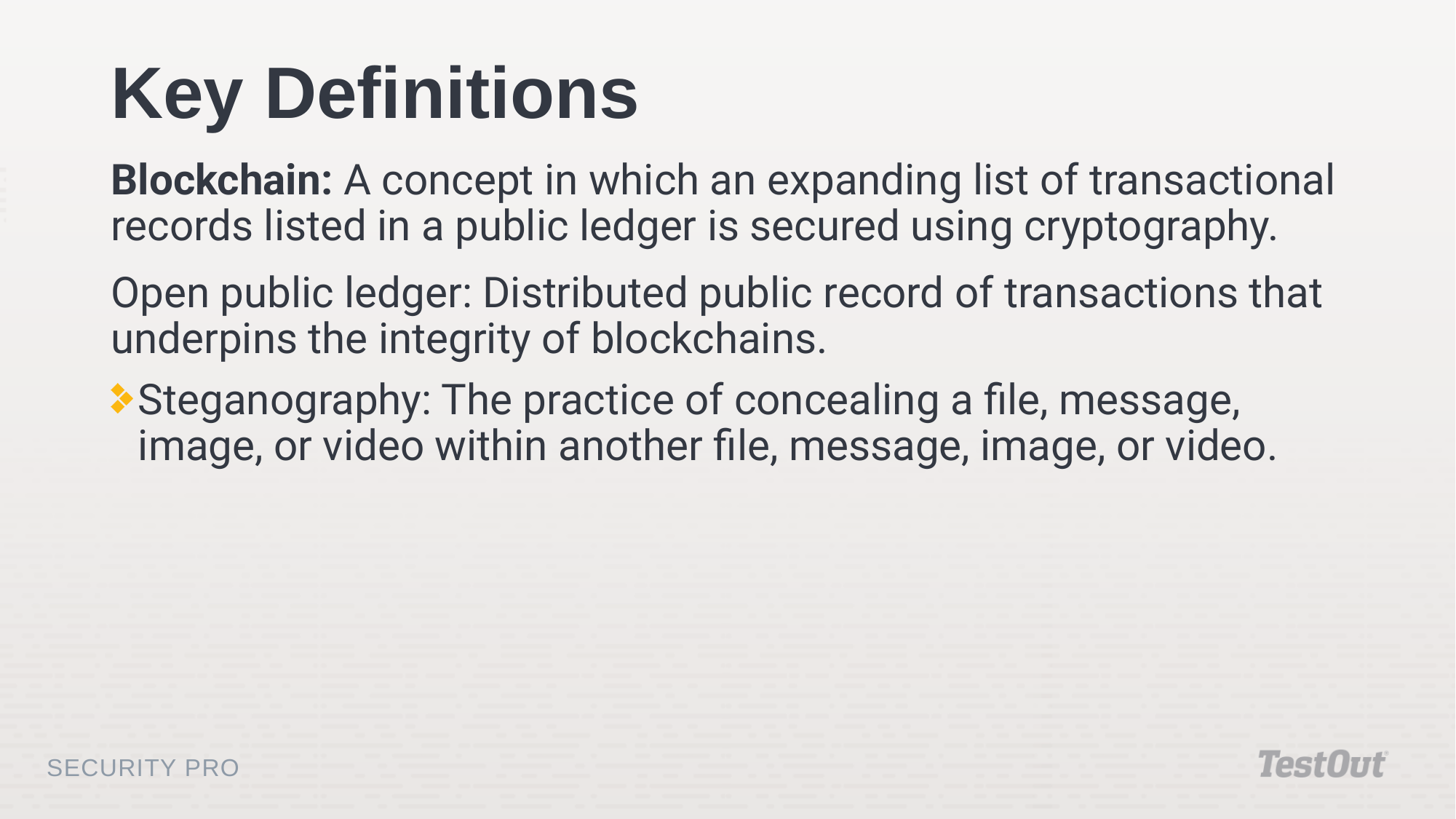

# Key Definitions
Blockchain: A concept in which an expanding list of transactional records listed in a public ledger is secured using cryptography.
Open public ledger: Distributed public record of transactions that underpins the integrity of blockchains.
Steganography: The practice of concealing a file, message, image, or video within another file, message, image, or video.
Security Pro